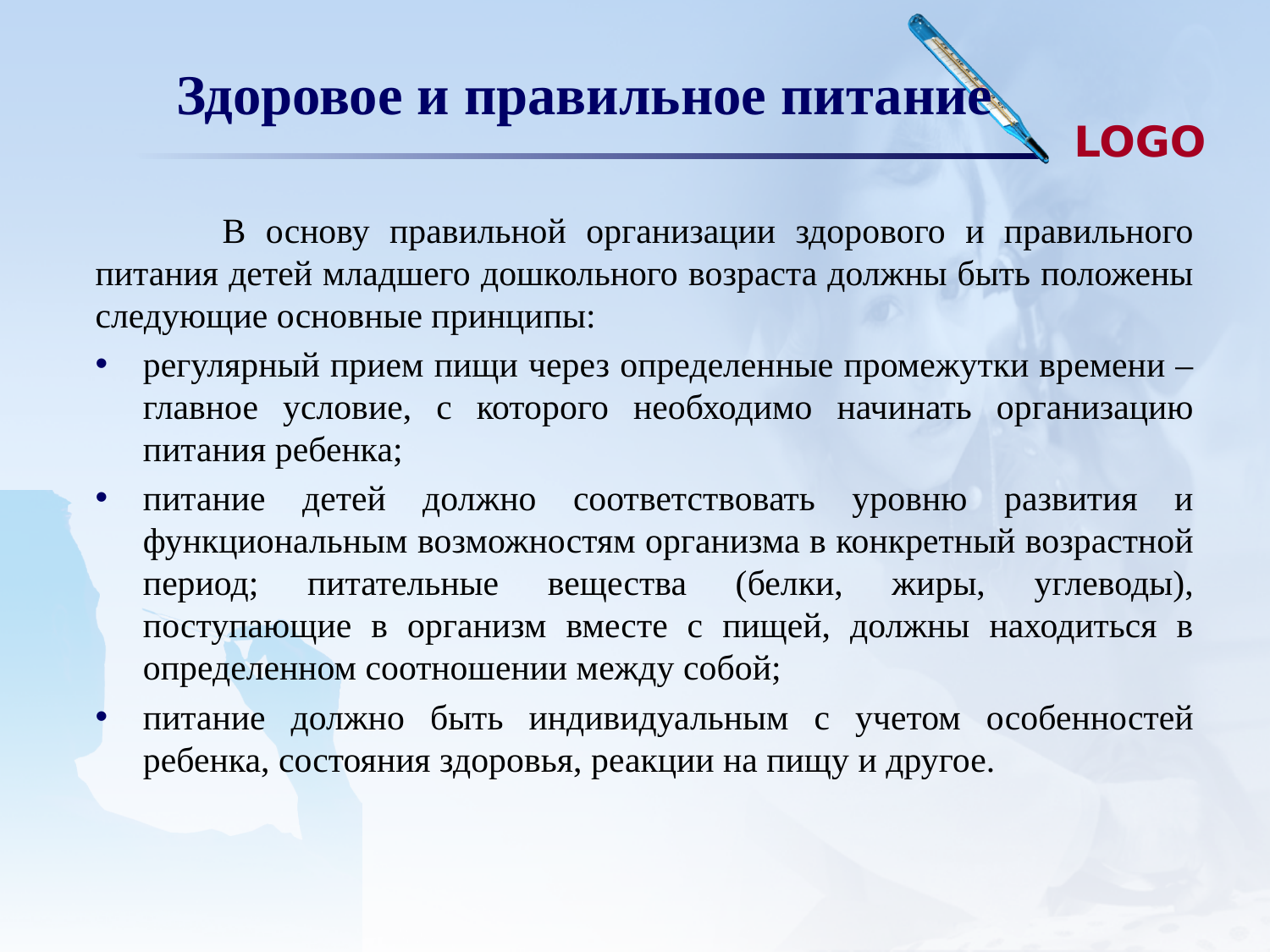

# Здоровое и правильное питание
	В основу правильной организации здорового и правильного питания детей младшего дошкольного возраста должны быть положены следующие основные принципы:
регулярный прием пищи через определенные промежутки времени – главное условие, с которого необходимо начинать организацию питания ребенка;
питание детей должно соответствовать уровню развития и функциональным возможностям организма в конкретный возрастной период; питательные вещества (белки, жиры, углеводы), поступающие в организм вместе с пищей, должны находиться в определенном соотношении между собой;
питание должно быть индивидуальным с учетом особенностей ребенка, состояния здоровья, реакции на пищу и другое.